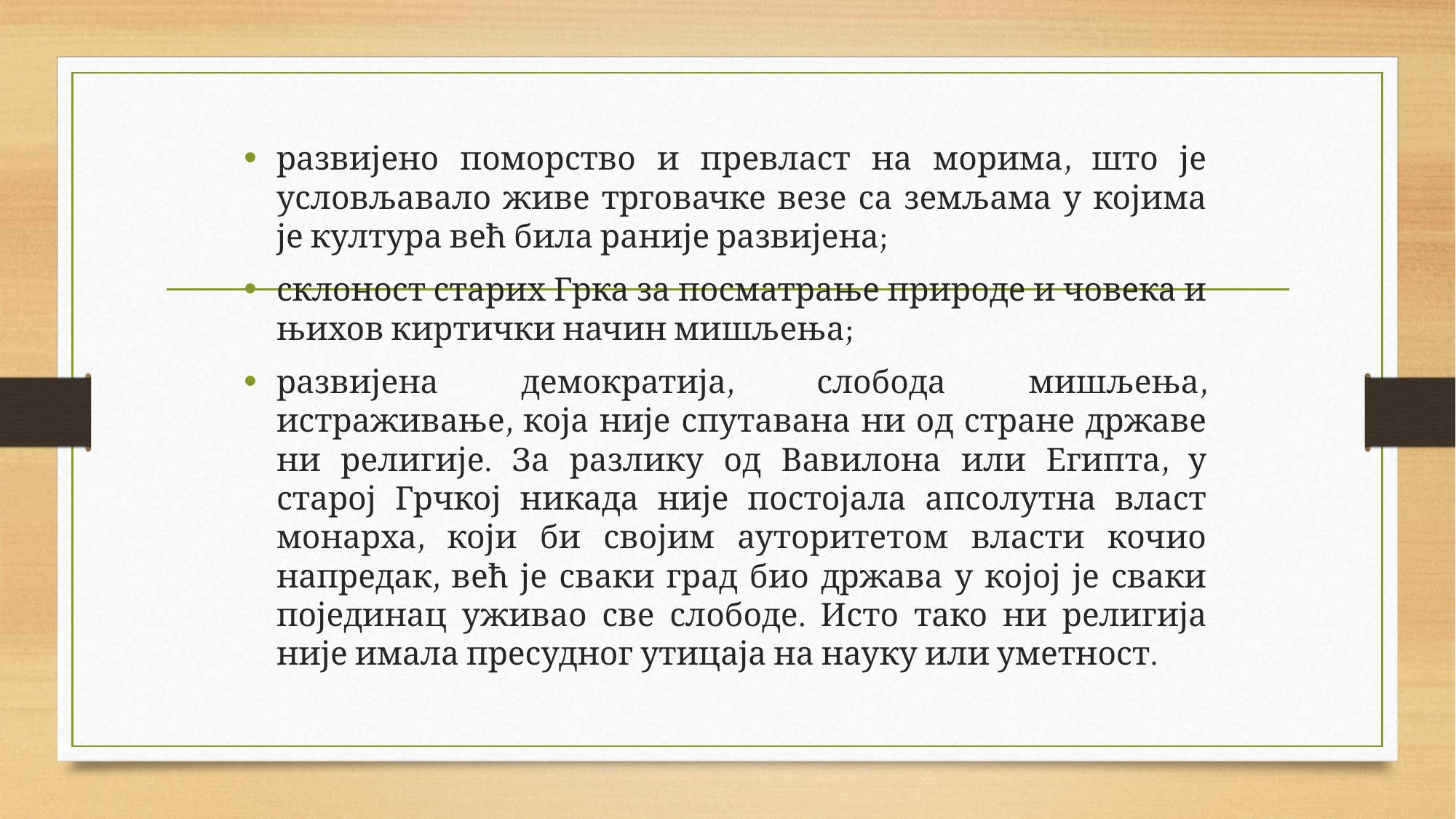

развијено поморство и превласт на морима, што је условљавало живе трговачке везе са земљама у којима је култура већ била раније развијена;
склоност старих Грка за посматрање природе и човека и њихов киртички начин мишљења;
развијена демократија, слобода мишљења, истраживање, која није спутавана ни од стране државе ни религије. За разлику од Вавилона или Египта, у старој Грчкој никада није постојала апсолутна власт монарха, који би својим ауторитетом власти кочио напредак, већ је сваки град био држава у којој је сваки појединац уживао све слободе. Исто тако ни религија није имала пресудног утицаја на науку или уметност.